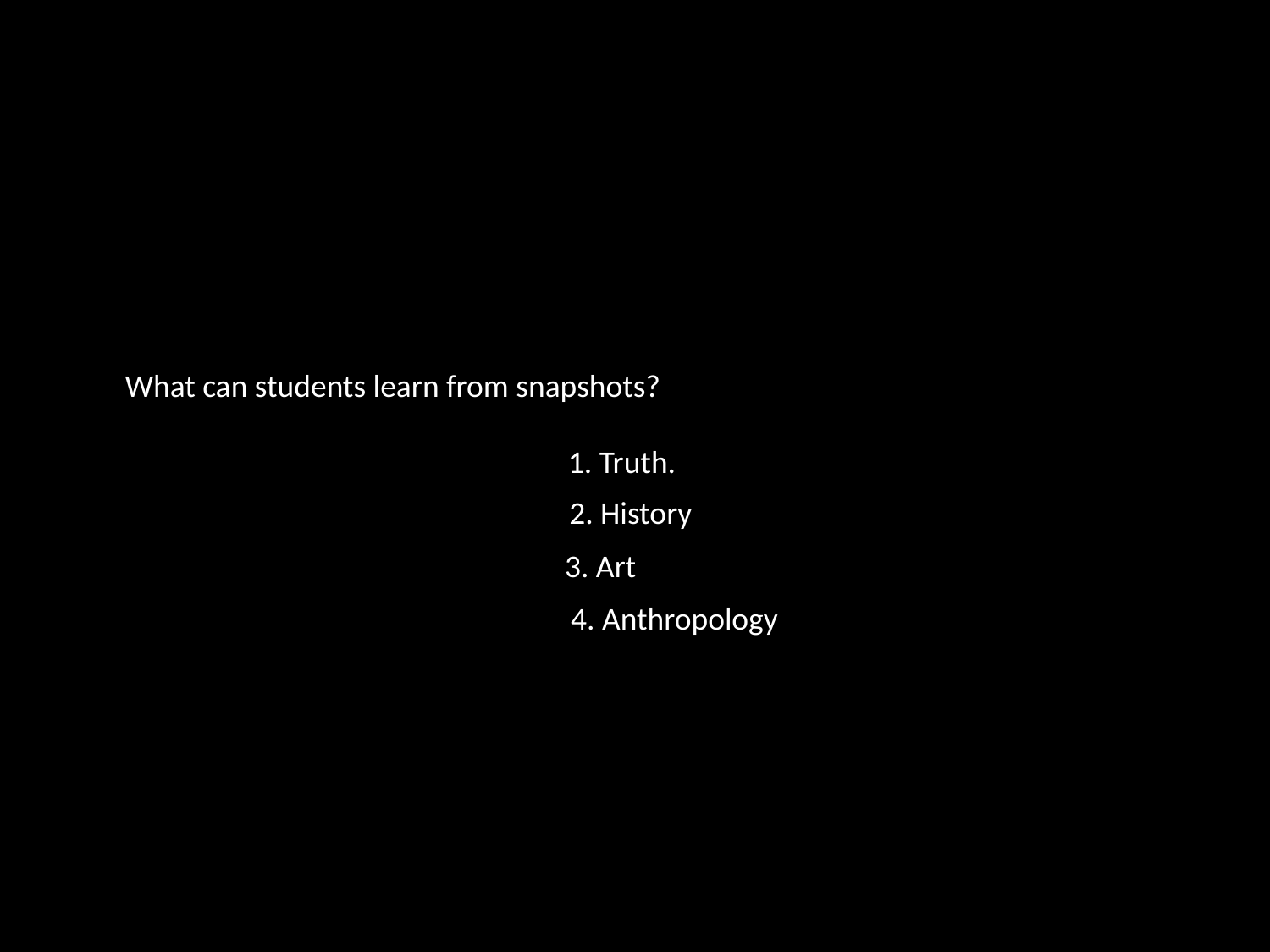

What can students learn from snapshots?
1. Truth.
2. History
3. Art
4. Anthropology